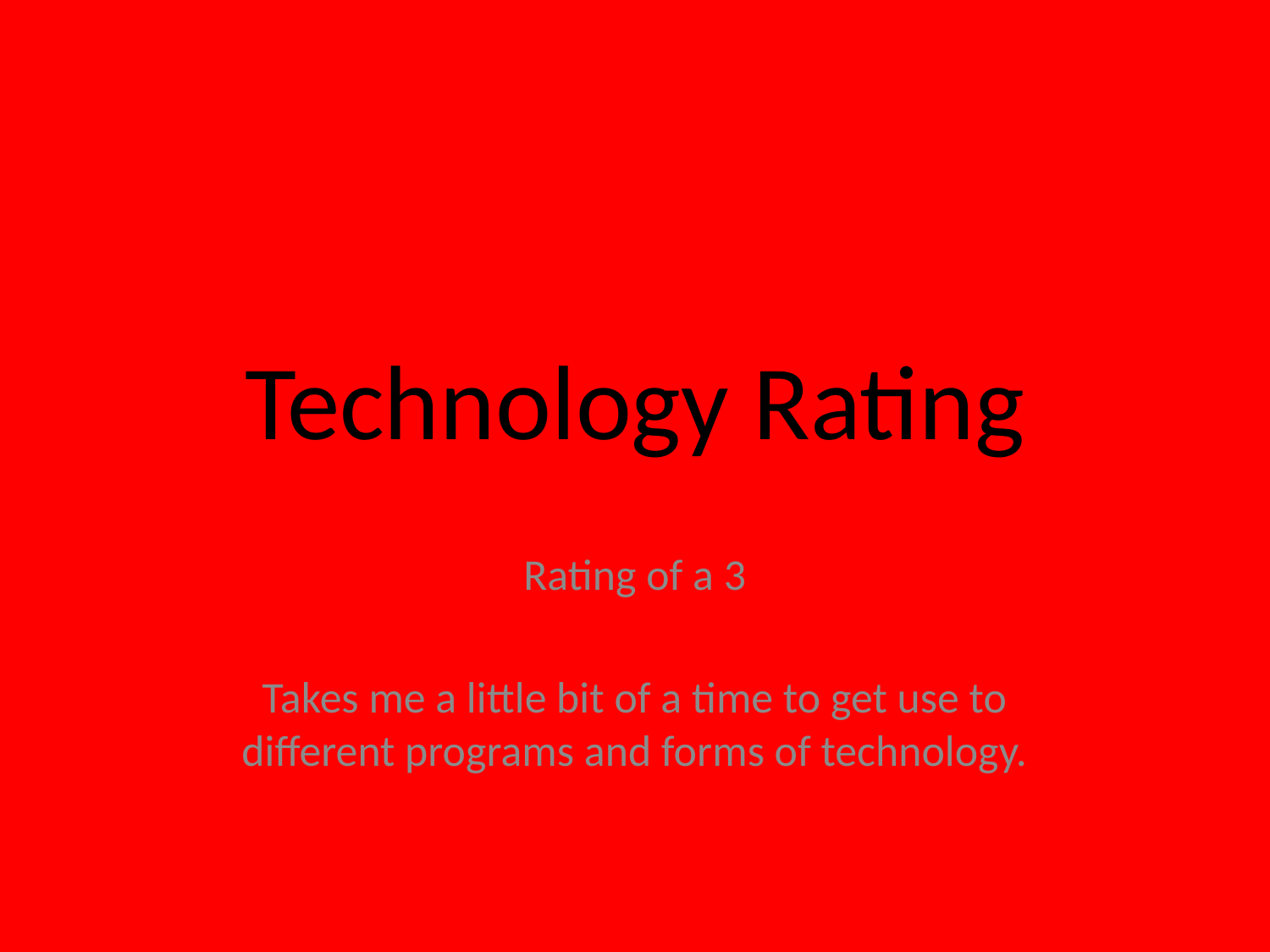

# Technology Rating
Rating of a 3

Takes me a little bit of a time to get use to different programs and forms of technology.